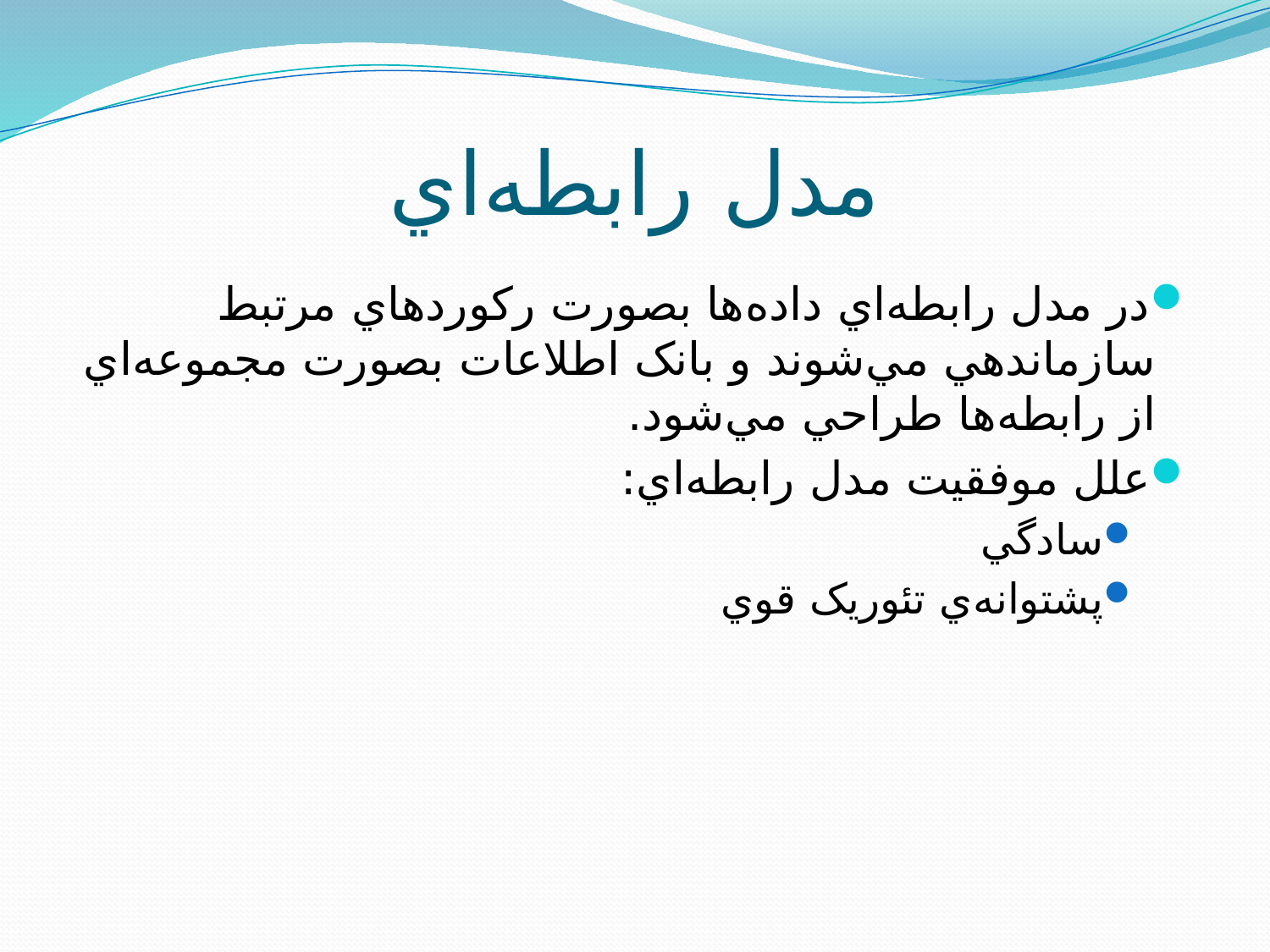

# مدل رابطه‌اي
در مدل رابطه‌اي داده‌ها بصورت رکوردهاي مرتبط سازماندهي مي‌شوند و بانک اطلاعات بصورت مجموعه‌اي از رابطه‌ها طراحي مي‌شود.
علل موفقيت مدل رابطه‌اي:
سادگي
پشتوانه‌ي تئوريک قوي